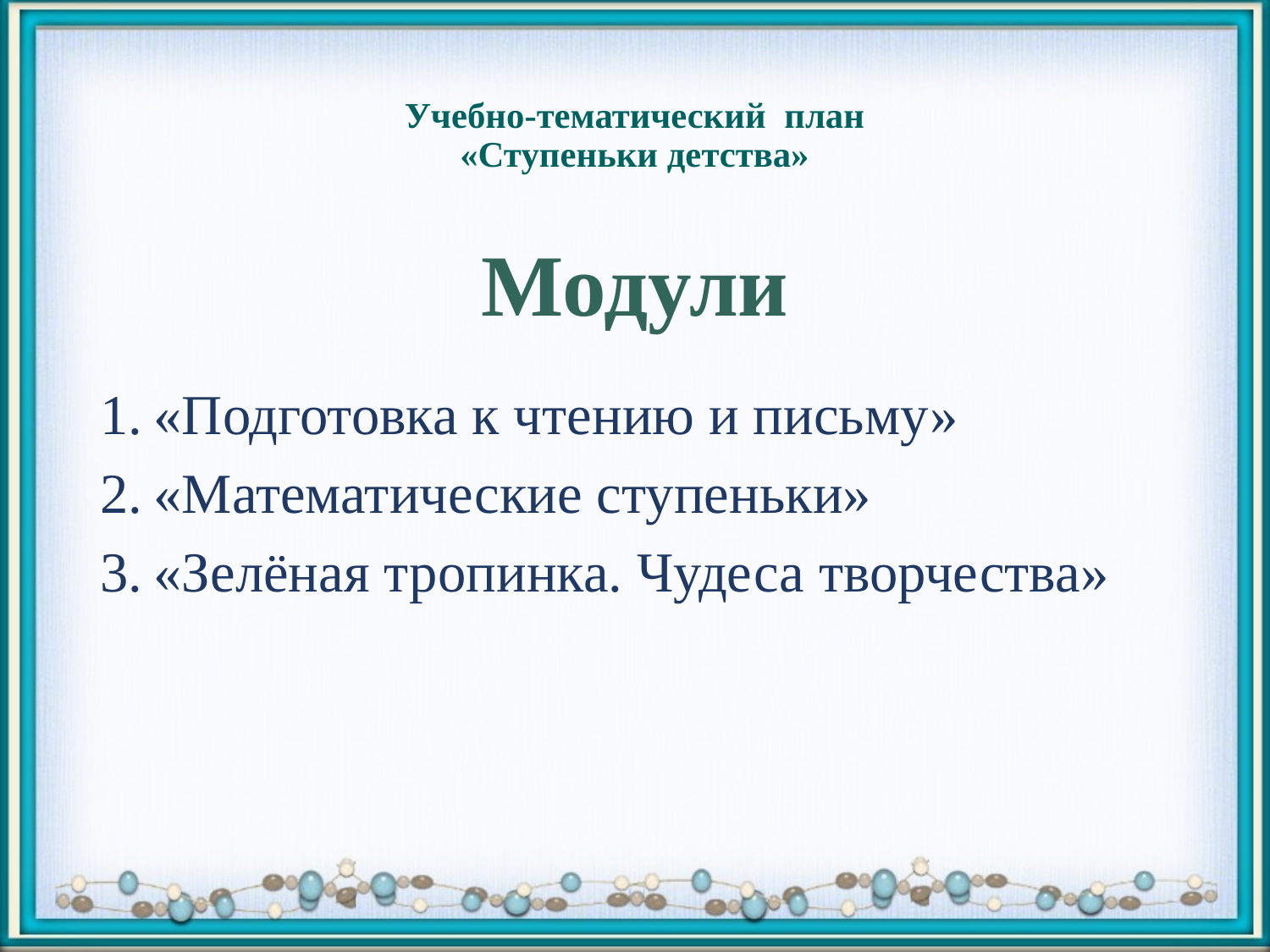

# Учебно-тематический  план «Ступеньки детства»
Модули

«Подготовка к чтению и письму»
«Математические ступеньки»
«Зелёная тропинка. Чудеса творчества»